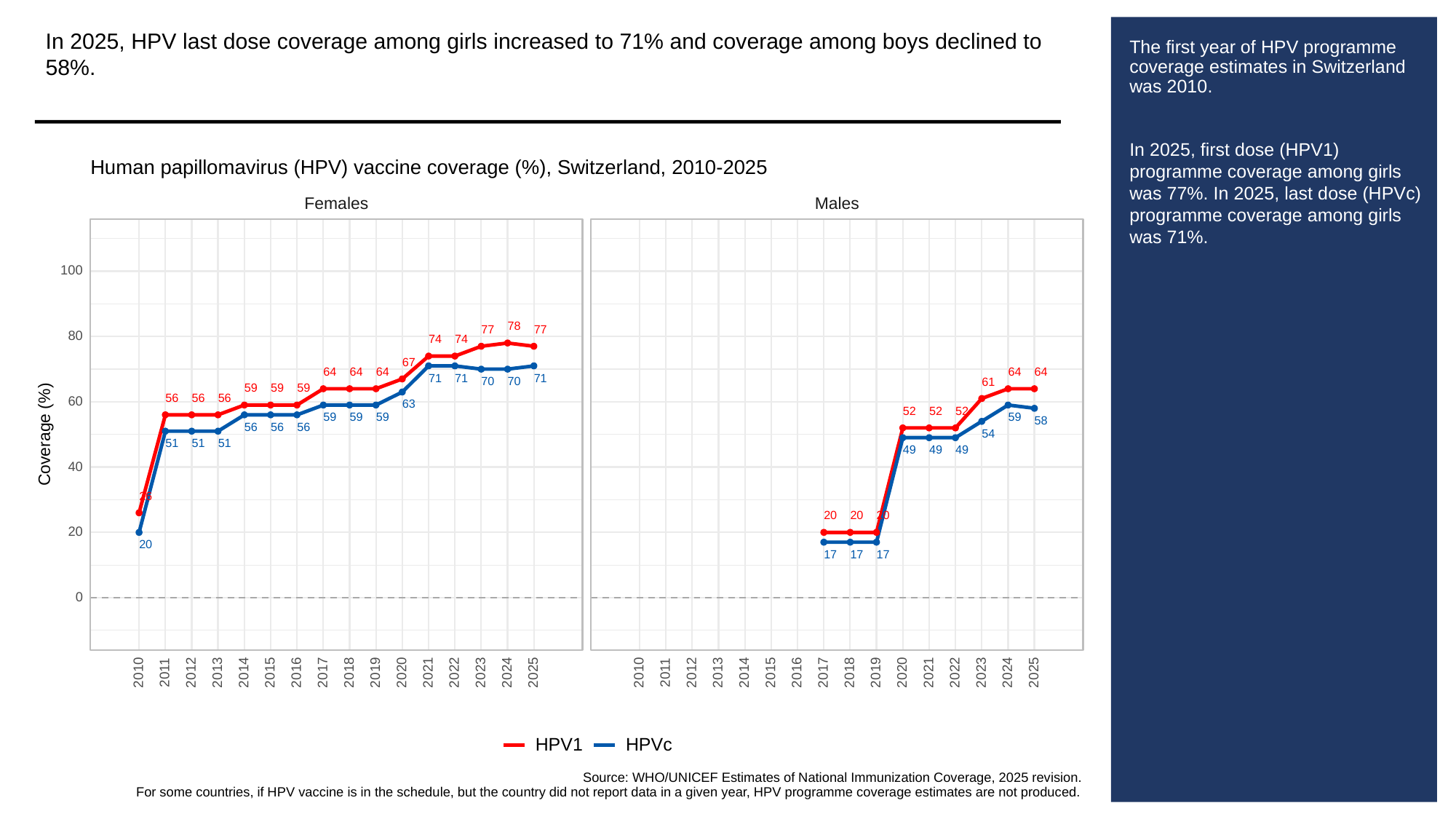

In 2025, HPV last dose coverage among girls increased to 71% and coverage among boys declined to 58%.
# The first year of HPV programme coverage estimates in Switzerland was 2010.

In 2025, first dose (HPV1) programme coverage among girls was 77%. In 2025, last dose (HPVc) programme coverage among girls was 71%.

Human papillomavirus (HPV) vaccine coverage (%), Switzerland, 2010-2025
Females
Males

100

78
77
77
80
74
74

67

64
64
64
64
64

71
71
71

70
70
61
59
59
59

56
56
56

60
63

52
52
52

59
59
59
59
58

56
56
56

Coverage (%)

54

51
51
51
49
49
49
40

26

20
20
20
20

20
17
17
17

0

2013
2023
2013
2023
2010
2011
2012
2014
2015
2016
2017
2018
2019
2020
2021
2022
2024
2025
2010
2011
2012
2014
2015
2016
2017
2018
2019
2020
2021
2022
2024
2025
HPVc
HPV1

Source: WHO/UNICEF Estimates of National Immunization Coverage, 2025 revision.
For some countries, if HPV vaccine is in the schedule, but the country did not report data in a given year, HPV programme coverage estimates are not produced.